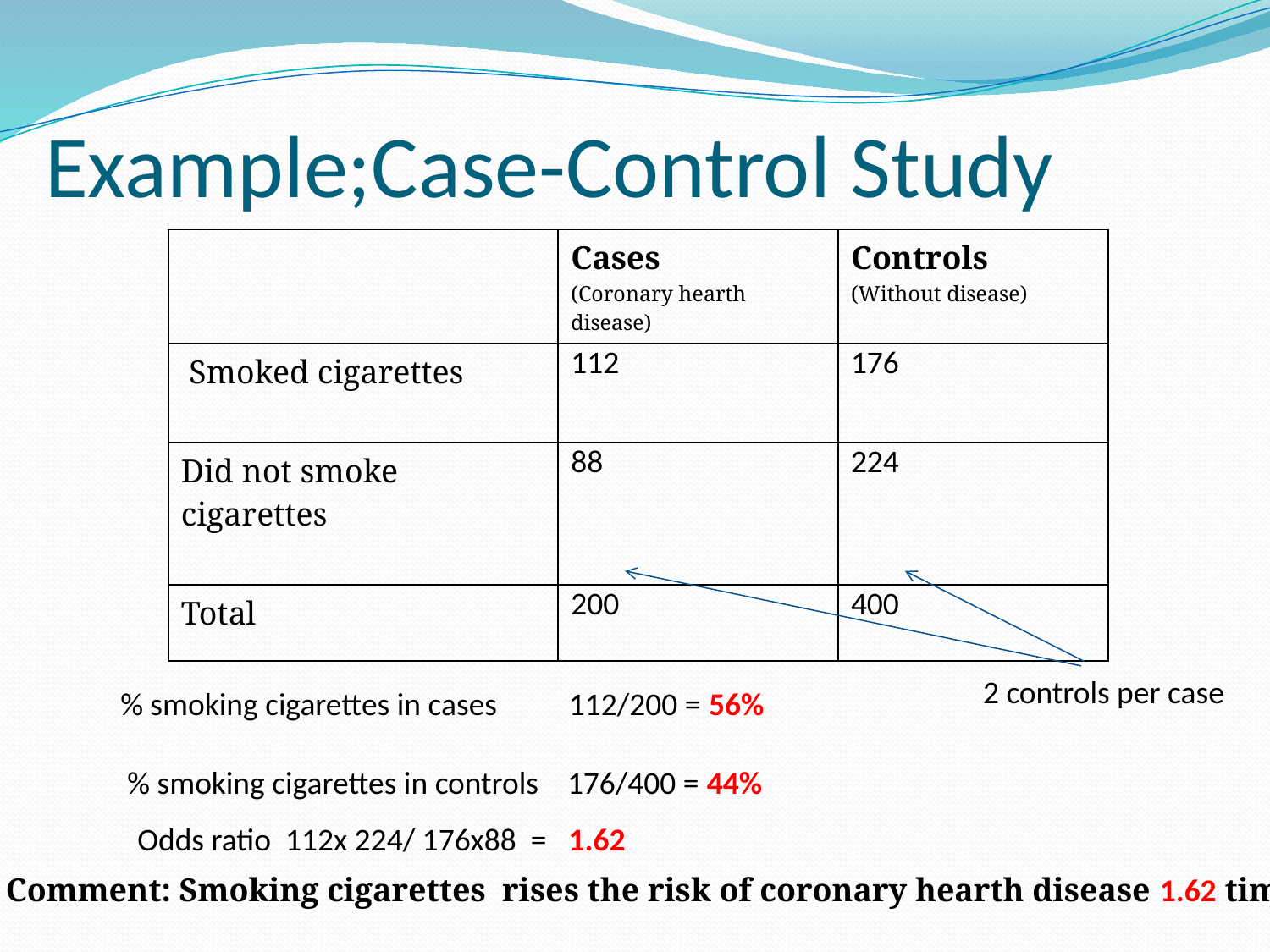

# Example;Case-Control Study
|  | Cases (Coronary hearth disease) | Controls (Without disease) |
| --- | --- | --- |
| Smoked cigarettes | 112 | 176 |
| Did not smoke cigarettes | 88 | 224 |
| Total | 200 | 400 |
2 controls per case
% smoking cigarettes in cases          112/200 = 56%
% smoking cigarettes in controls    176/400 = 44%
Odds ratio  112x 224/ 176x88  =   1.62
Comment: Smoking cigarettes  rises the risk of coronary hearth disease 1.62 times